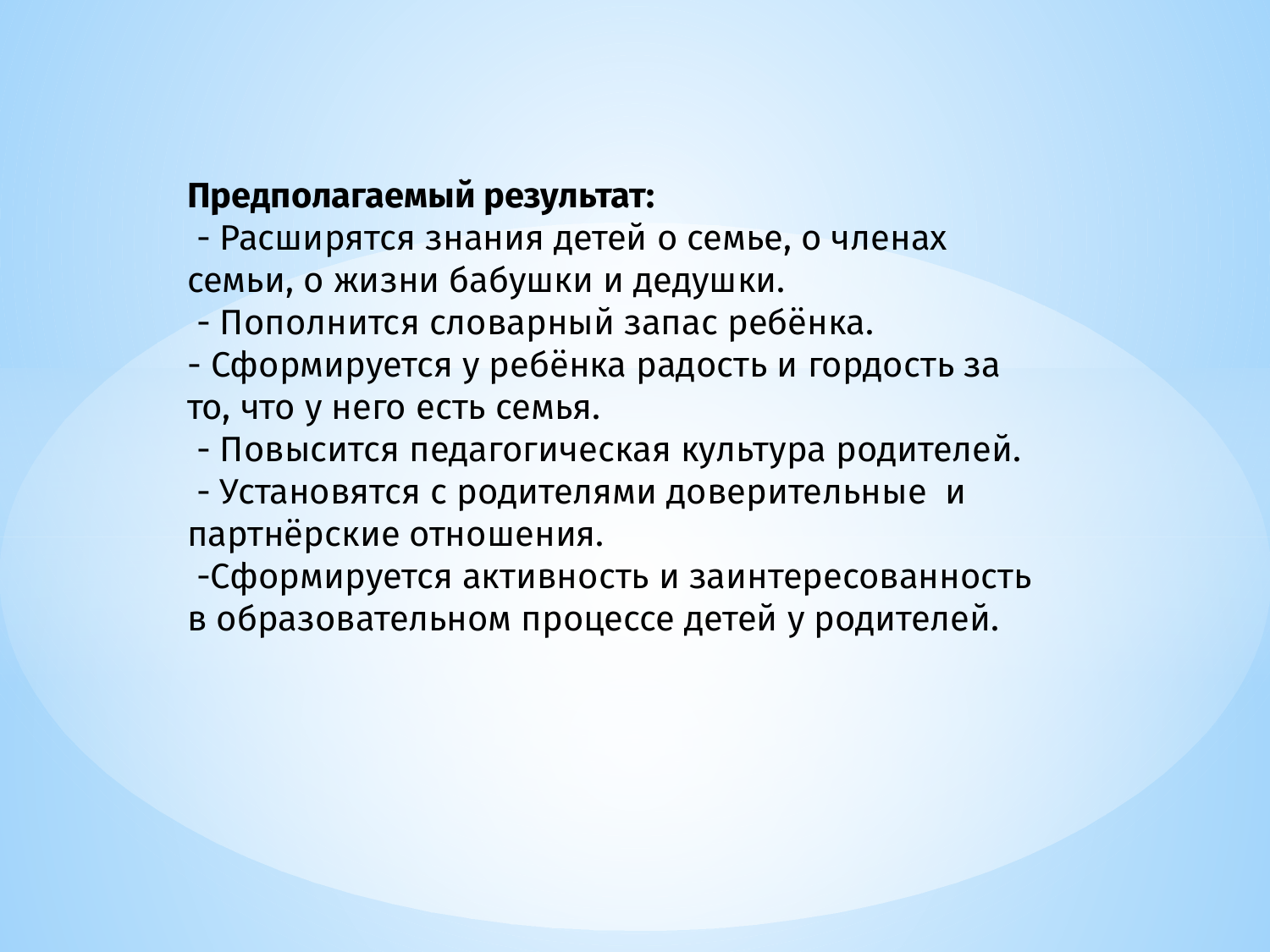

Предполагаемый результат:
 - Расширятся знания детей о семье, о членах семьи, о жизни бабушки и дедушки.
 - Пополнится словарный запас ребёнка.
- Сформируется у ребёнка радость и гордость за то, что у него есть семья.
 - Повысится педагогическая культура родителей.
 - Установятся с родителями доверительные  и партнёрские отношения.
 -Сформируется активность и заинтересованность в образовательном процессе детей у родителей.